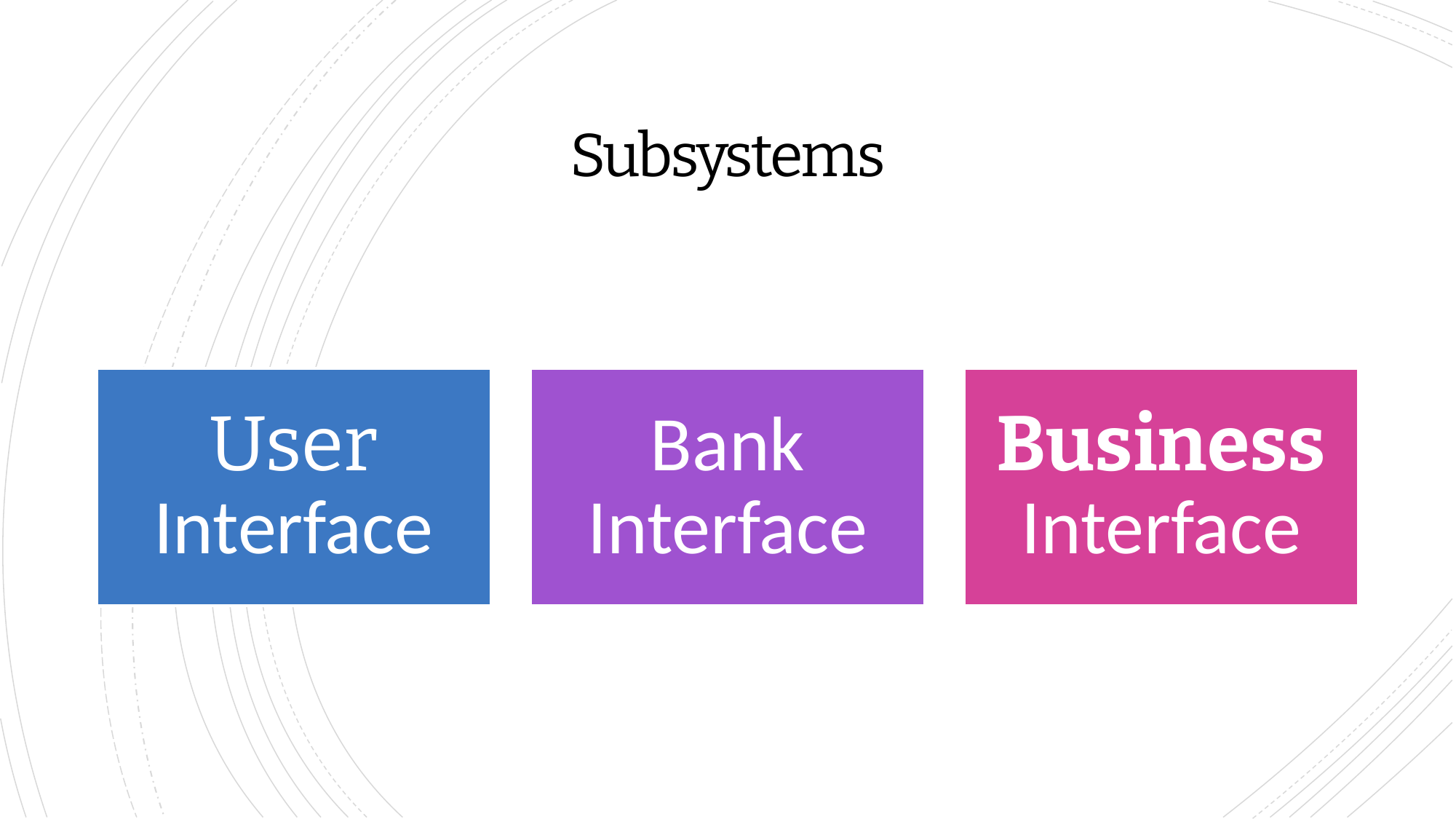

# Subsystems
User Interface
Bank Interface
Business Interface